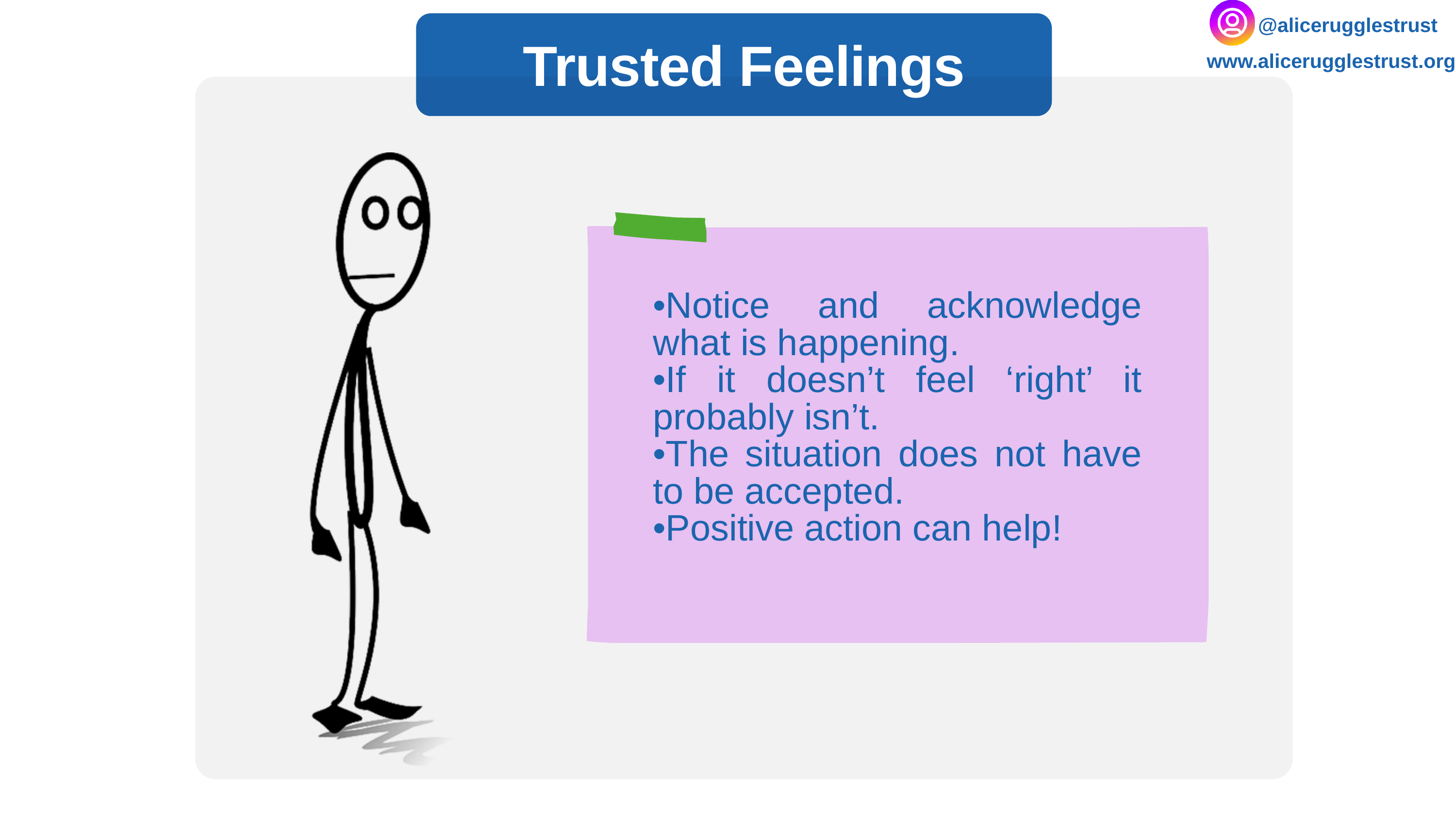

@alicerugglestrust

Trusted Feelings
www.alicerugglestrust.org

•Notice and acknowledge what is happening.
•If it doesn’t feel ‘right’ it probably isn’t.
•The situation does not have to be accepted.
•Positive action can help!